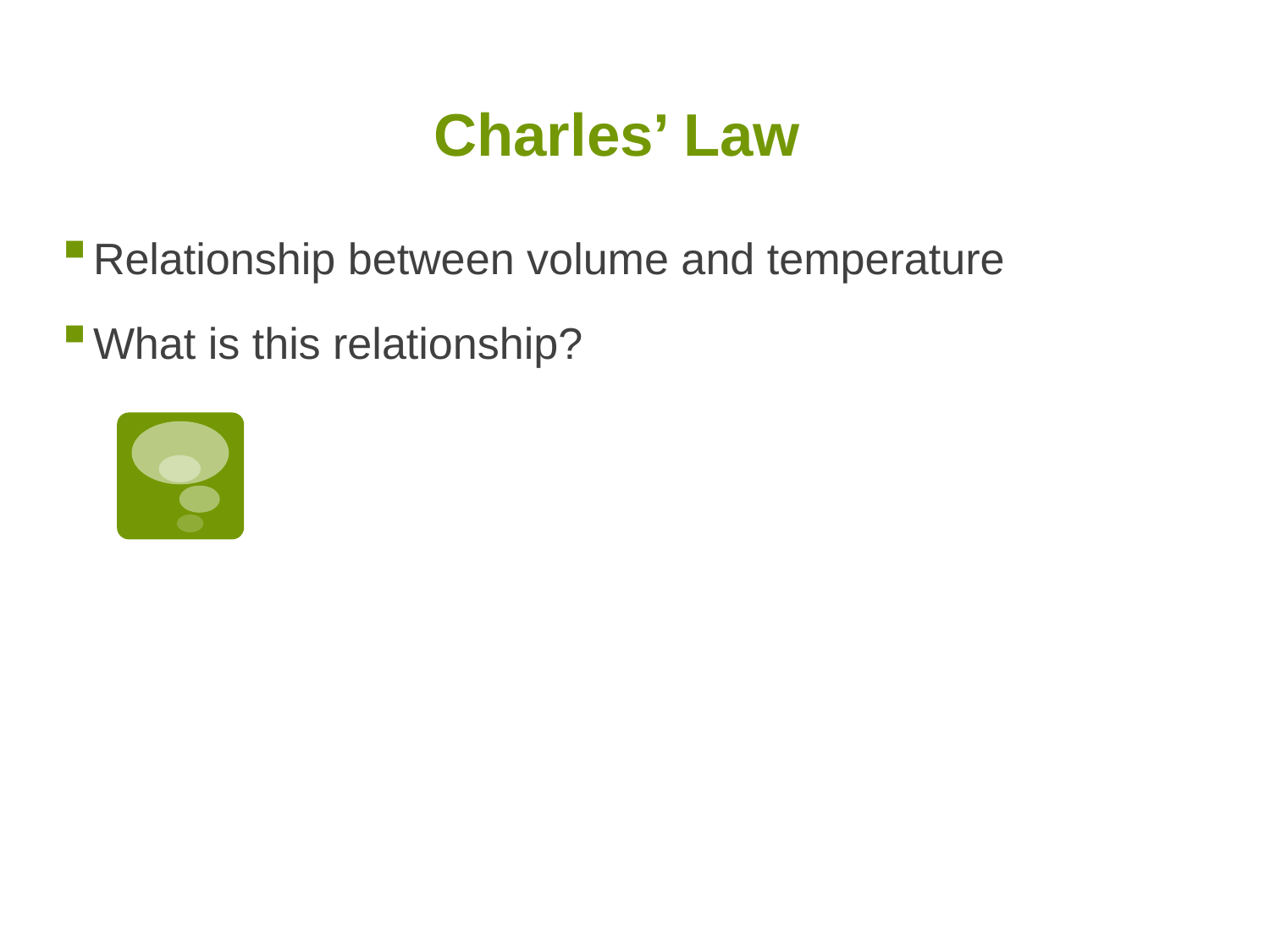

# Charles’ Law
Relationship between volume and temperature
What is this relationship?